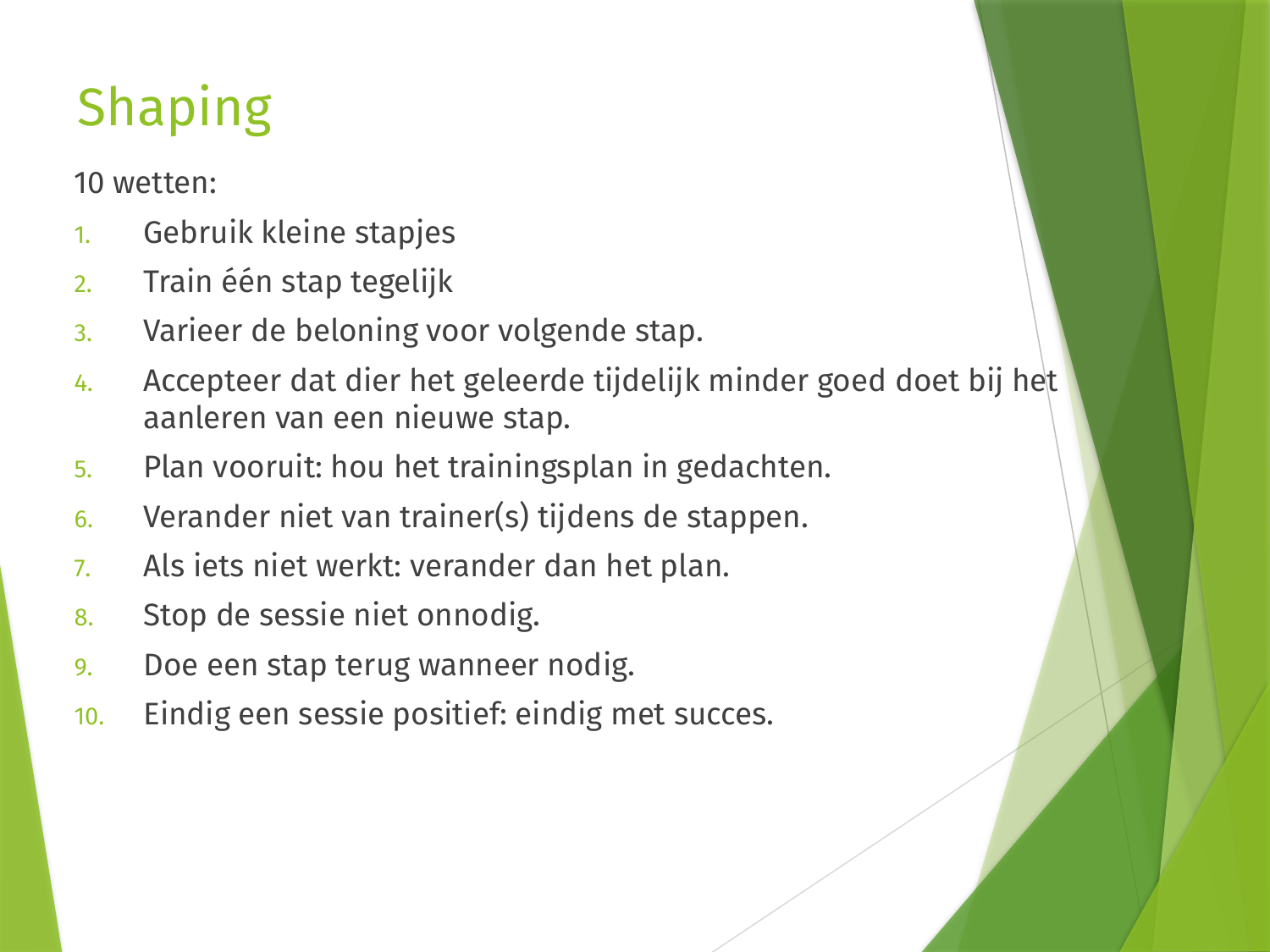

# Shaping
10 wetten:
Gebruik kleine stapjes
Train één stap tegelijk
Varieer de beloning voor volgende stap.
Accepteer dat dier het geleerde tijdelijk minder goed doet bij het aanleren van een nieuwe stap.
Plan vooruit: hou het trainingsplan in gedachten.
Verander niet van trainer(s) tijdens de stappen.
Als iets niet werkt: verander dan het plan.
Stop de sessie niet onnodig.
Doe een stap terug wanneer nodig.
Eindig een sessie positief: eindig met succes.